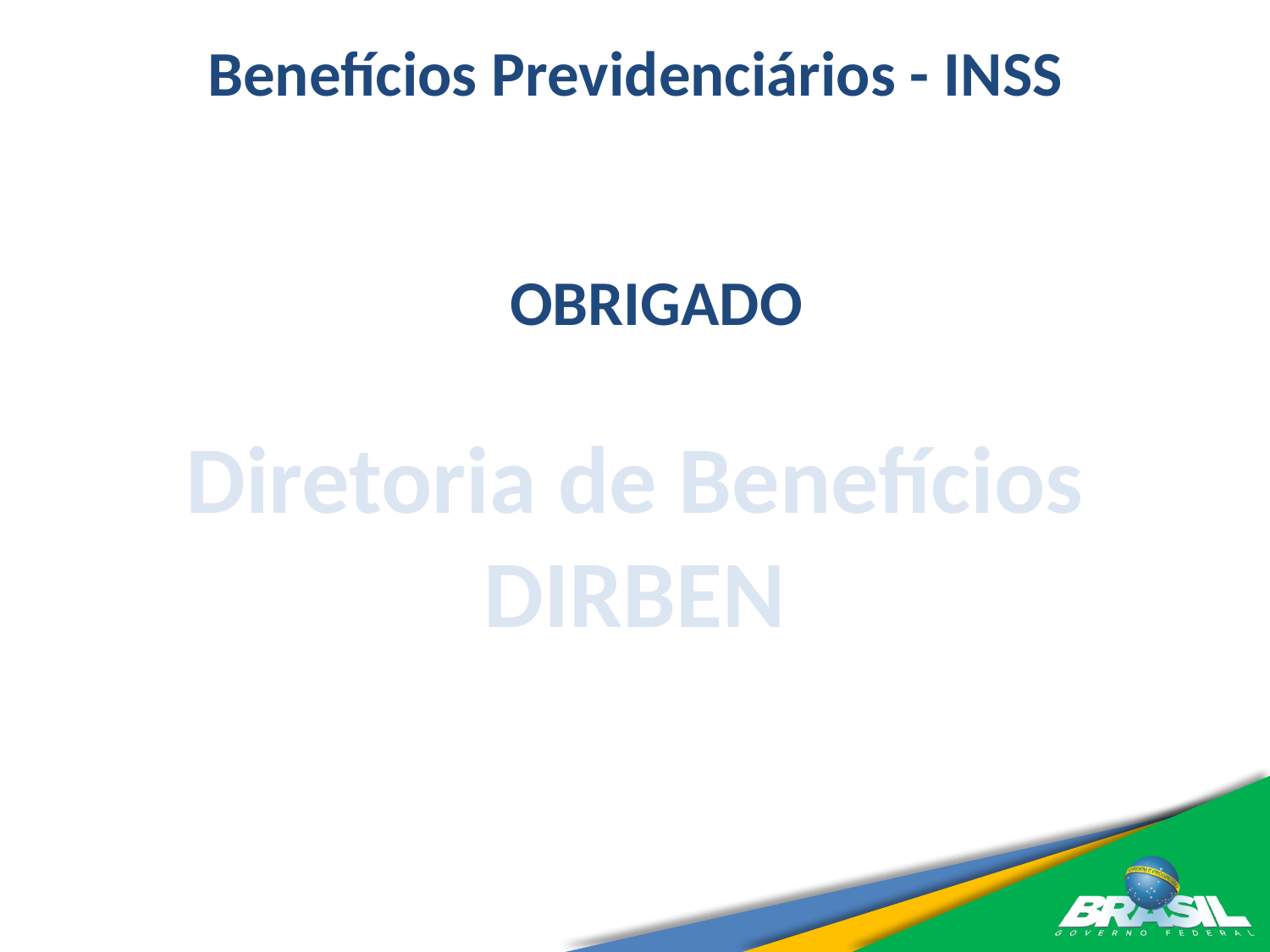

#
Benefícios Previdenciários - INSS
OBRIGADO
Diretoria de Benefícios
DIRBEN